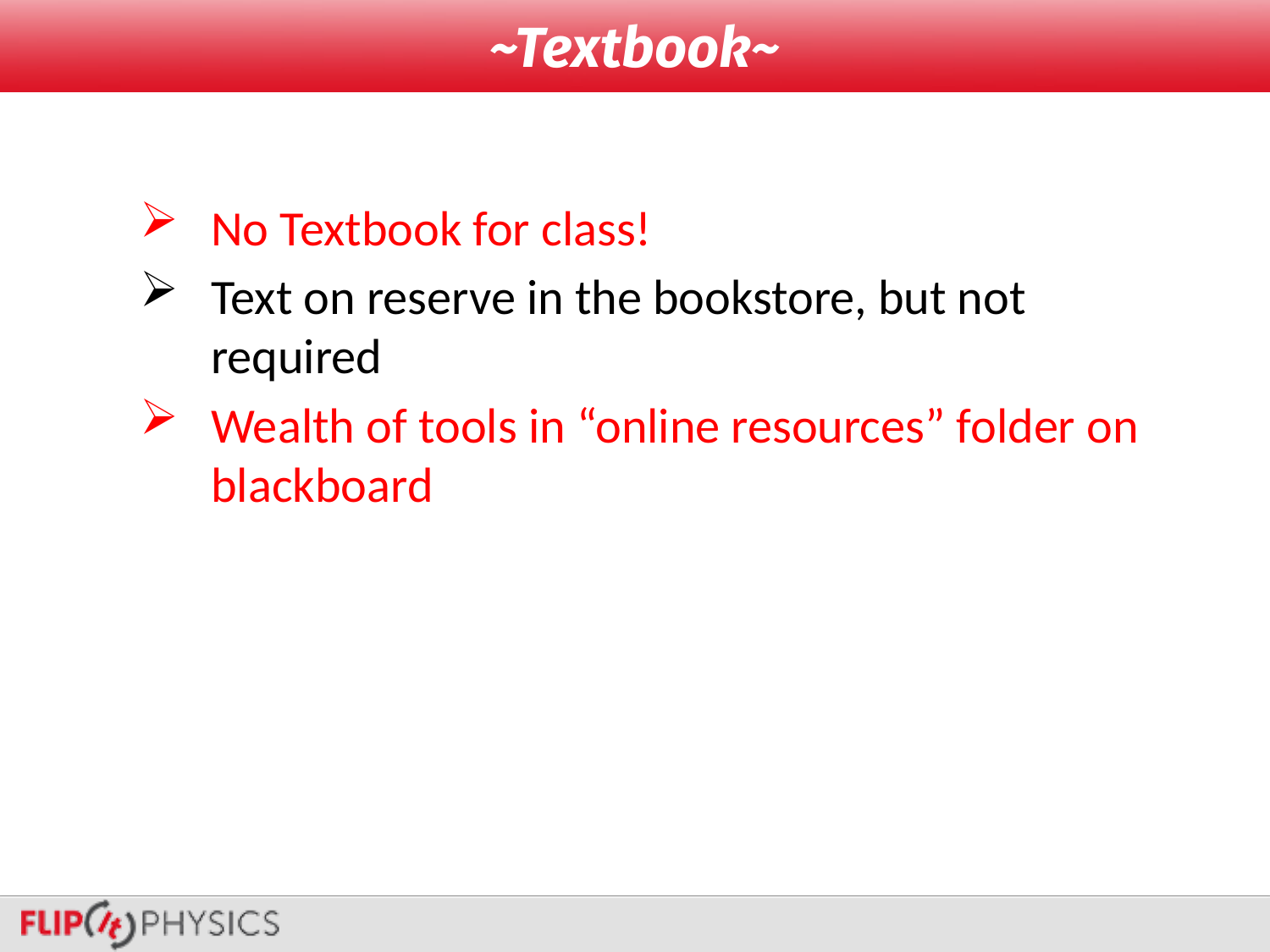

# ~Textbook~

No Textbook for class!
Text on reserve in the bookstore, but not required
Wealth of tools in “online resources” folder on blackboard